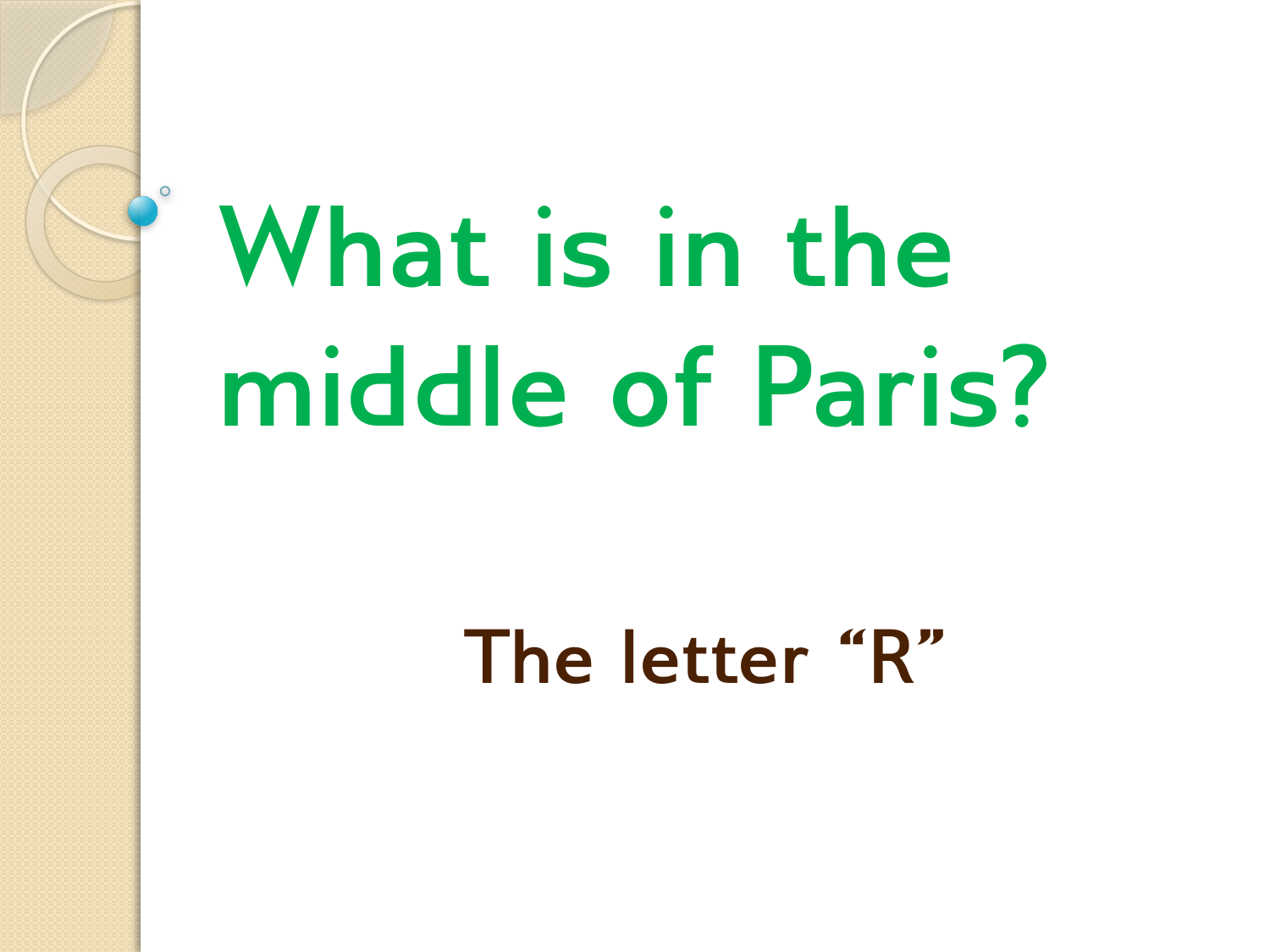

# What is in the middle of Paris?
          The letter “R”